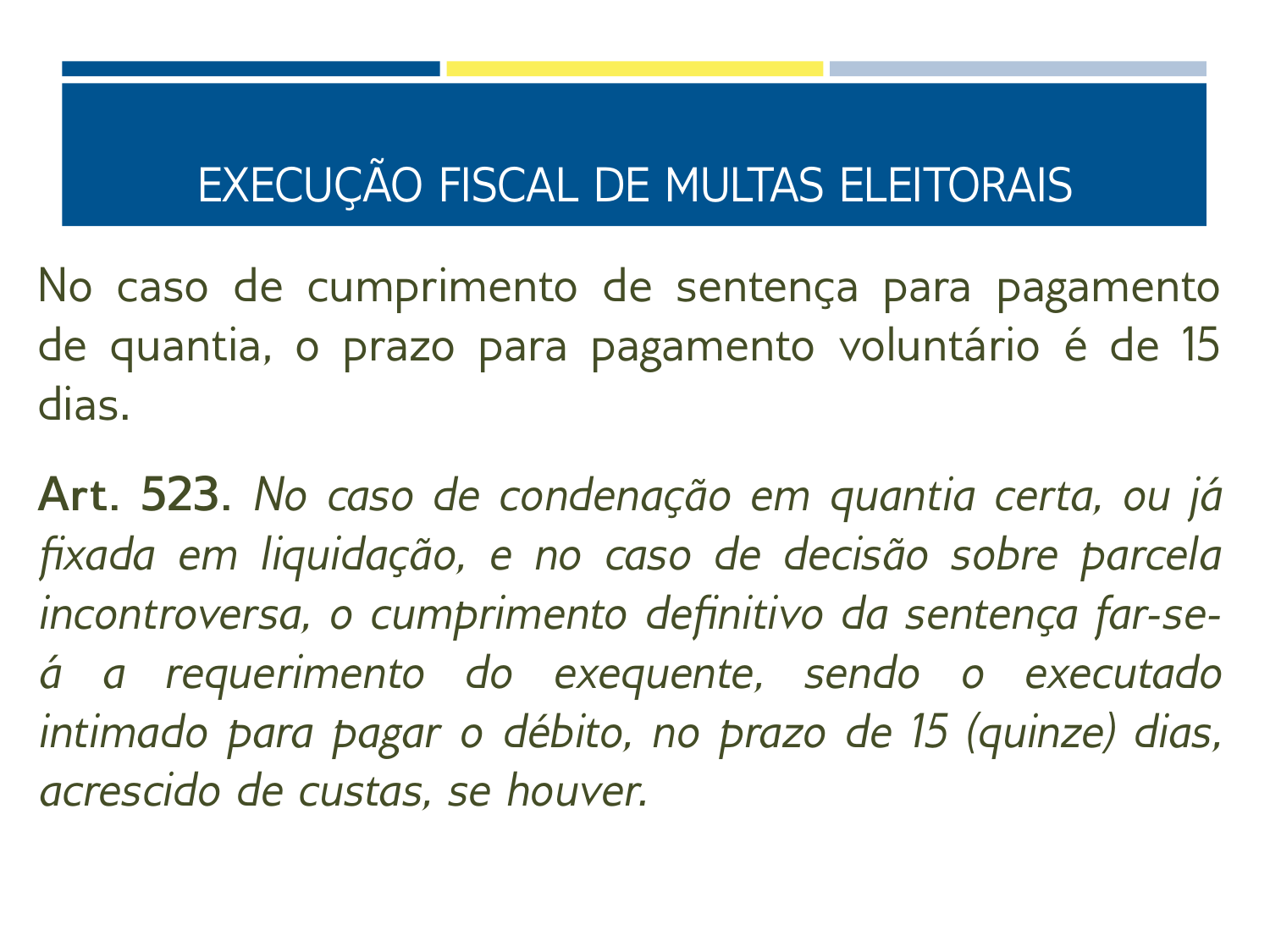

# EXECUÇÃO FISCAL DE MULTAS ELEITORAIS
No caso de cumprimento de sentença para pagamento de quantia, o prazo para pagamento voluntário é de 15 dias.
Art. 523. No caso de condenação em quantia certa, ou já fixada em liquidação, e no caso de decisão sobre parcela incontroversa, o cumprimento definitivo da sentença far-se-á a requerimento do exequente, sendo o executado intimado para pagar o débito, no prazo de 15 (quinze) dias, acrescido de custas, se houver.